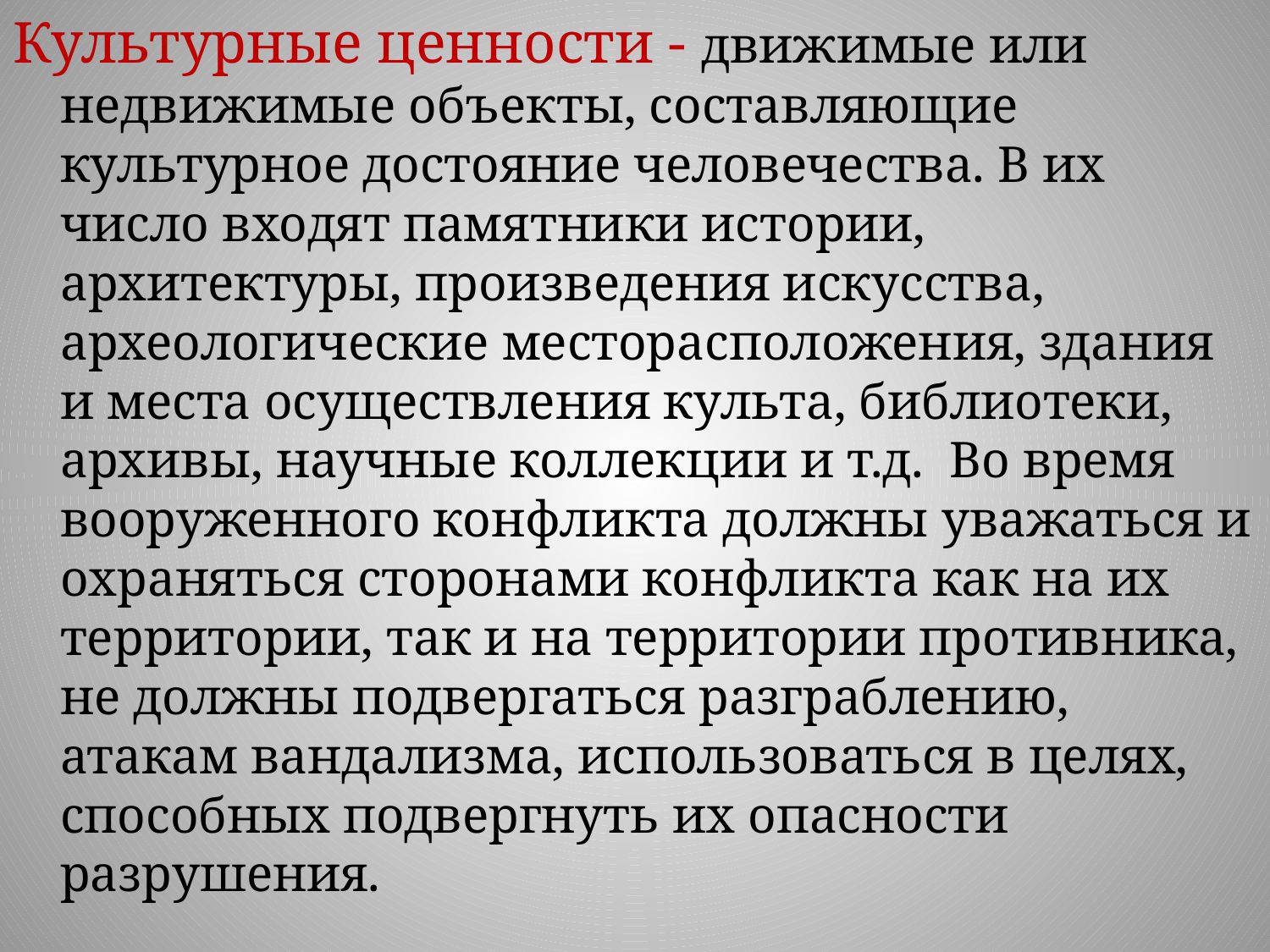

Культурные ценности - движимые или недвижимые объекты, составляющие культурное достояние человечества. В их число входят памятники истории, архитектуры, произведения искусства, археологические месторасположения, здания и места осуществления культа, библиотеки, архивы, научные коллекции и т.д.  Во время вооруженного конфликта должны уважаться и охраняться сторонами конфликта как на их территории, так и на территории противника, не должны подвергаться разграблению, атакам вандализма, использоваться в целях, способных подвергнуть их опасности разрушения.